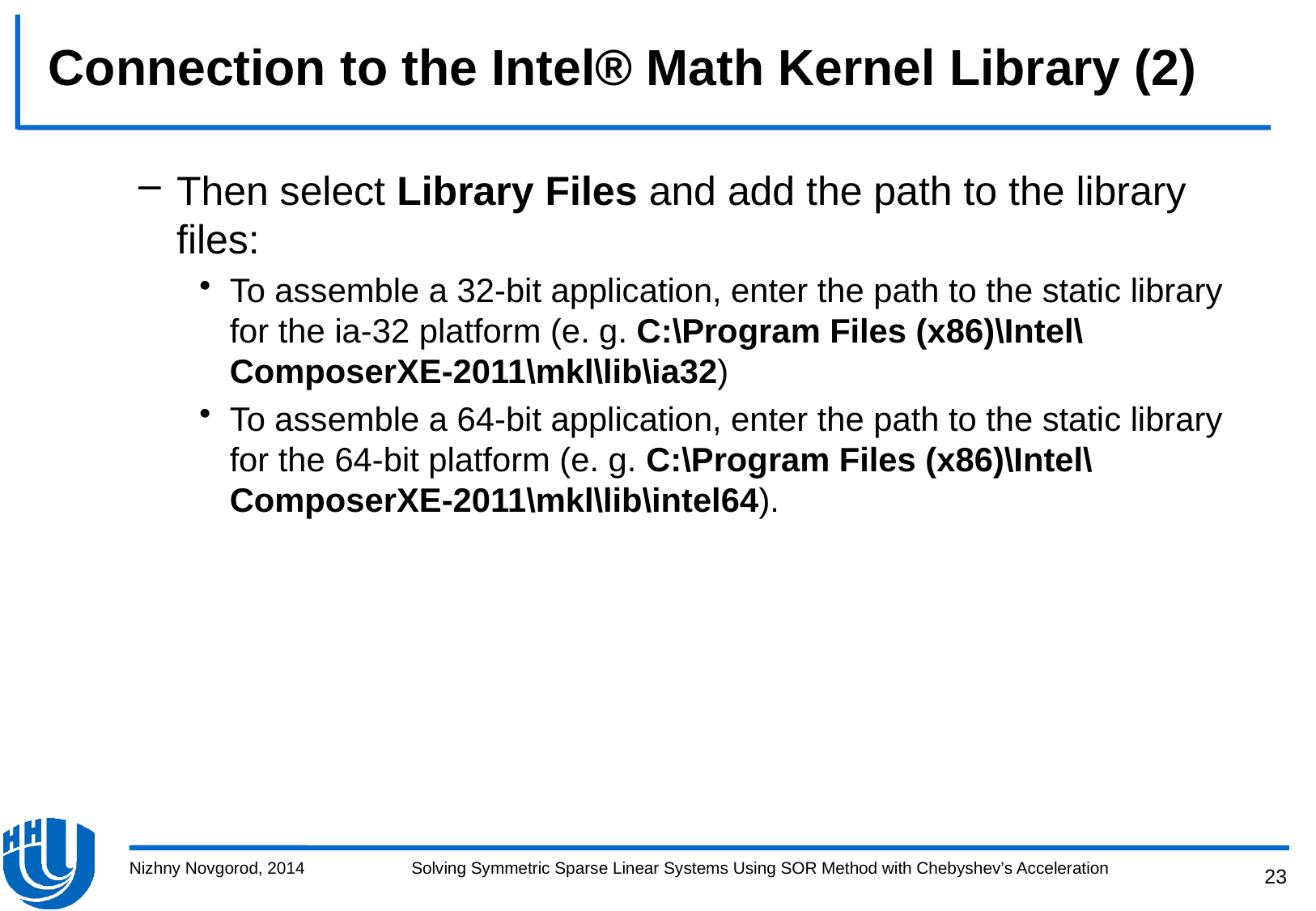

# Connection to the Intel® Math Kernel Library (2)
Then select Library Files and add the path to the library files:
To assemble a 32-bit application, enter the path to the static library for the ia-32 platform (e. g. C:\Program Files (x86)\Intel\ComposerXE-2011\mkl\lib\ia32)
To assemble a 64-bit application, enter the path to the static library for the 64-bit platform (e. g. C:\Program Files (x86)\Intel\ComposerXE-2011\mkl\lib\intel64).
Nizhny Novgorod, 2014
Solving Symmetric Sparse Linear Systems Using SOR Method with Chebyshev’s Acceleration